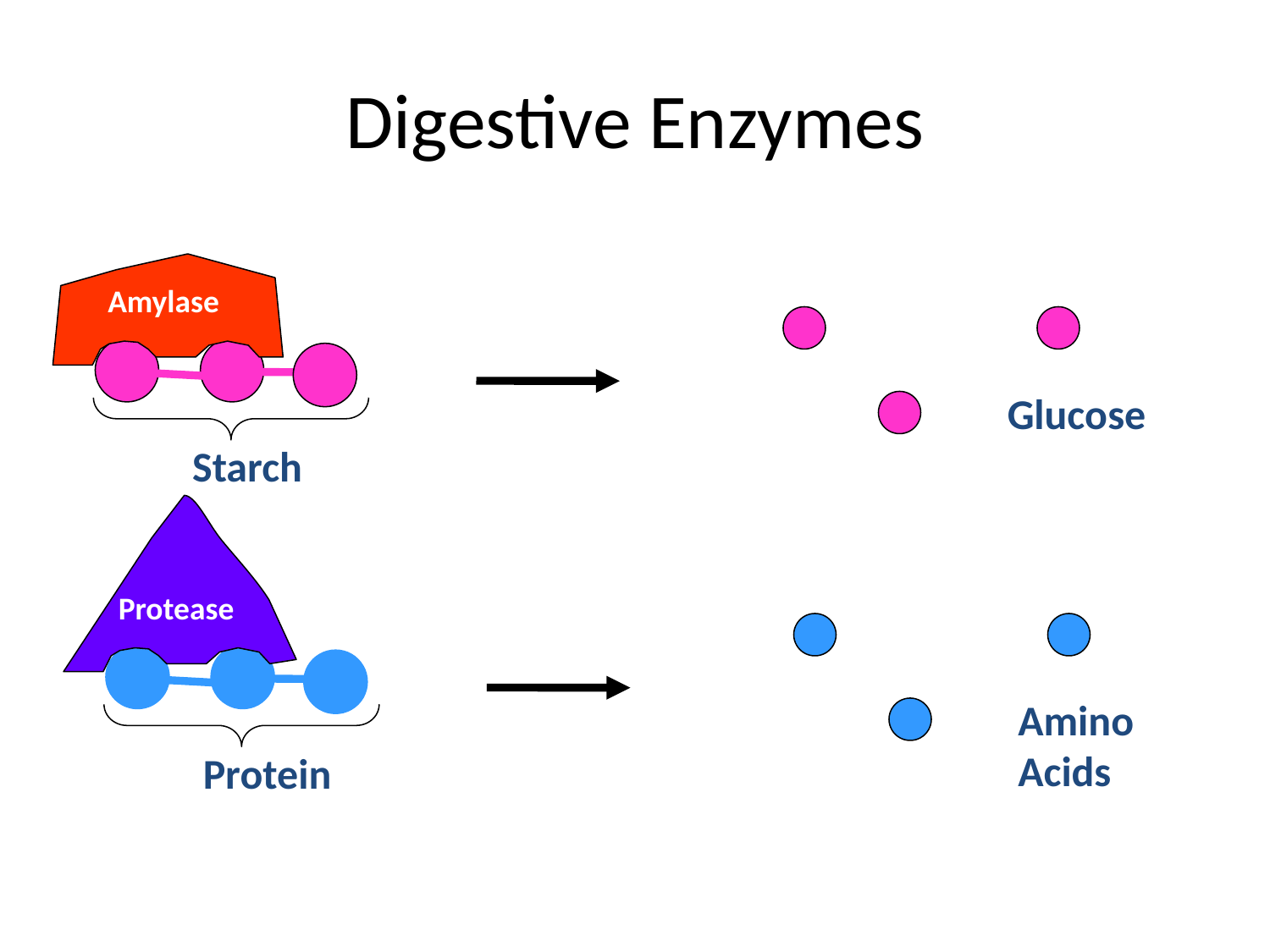

# Digestive Enzymes

Amylase

Glucose

Starch

Protease

Amino Acids

Protein